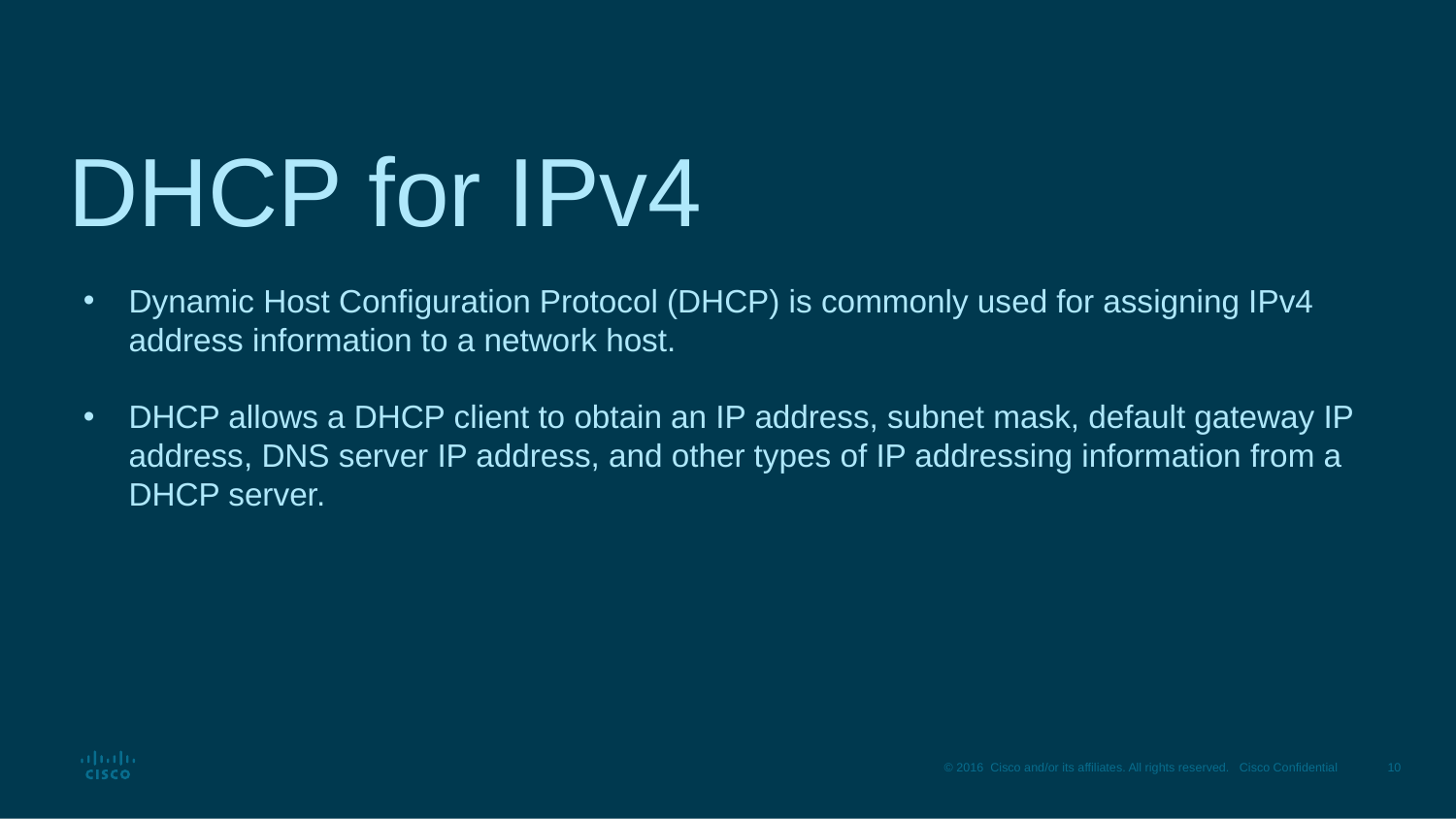

# DHCP for IPv4
Dynamic Host Configuration Protocol (DHCP) is commonly used for assigning IPv4 address information to a network host.

DHCP allows a DHCP client to obtain an IP address, subnet mask, default gateway IP address, DNS server IP address, and other types of IP addressing information from a DHCP server.